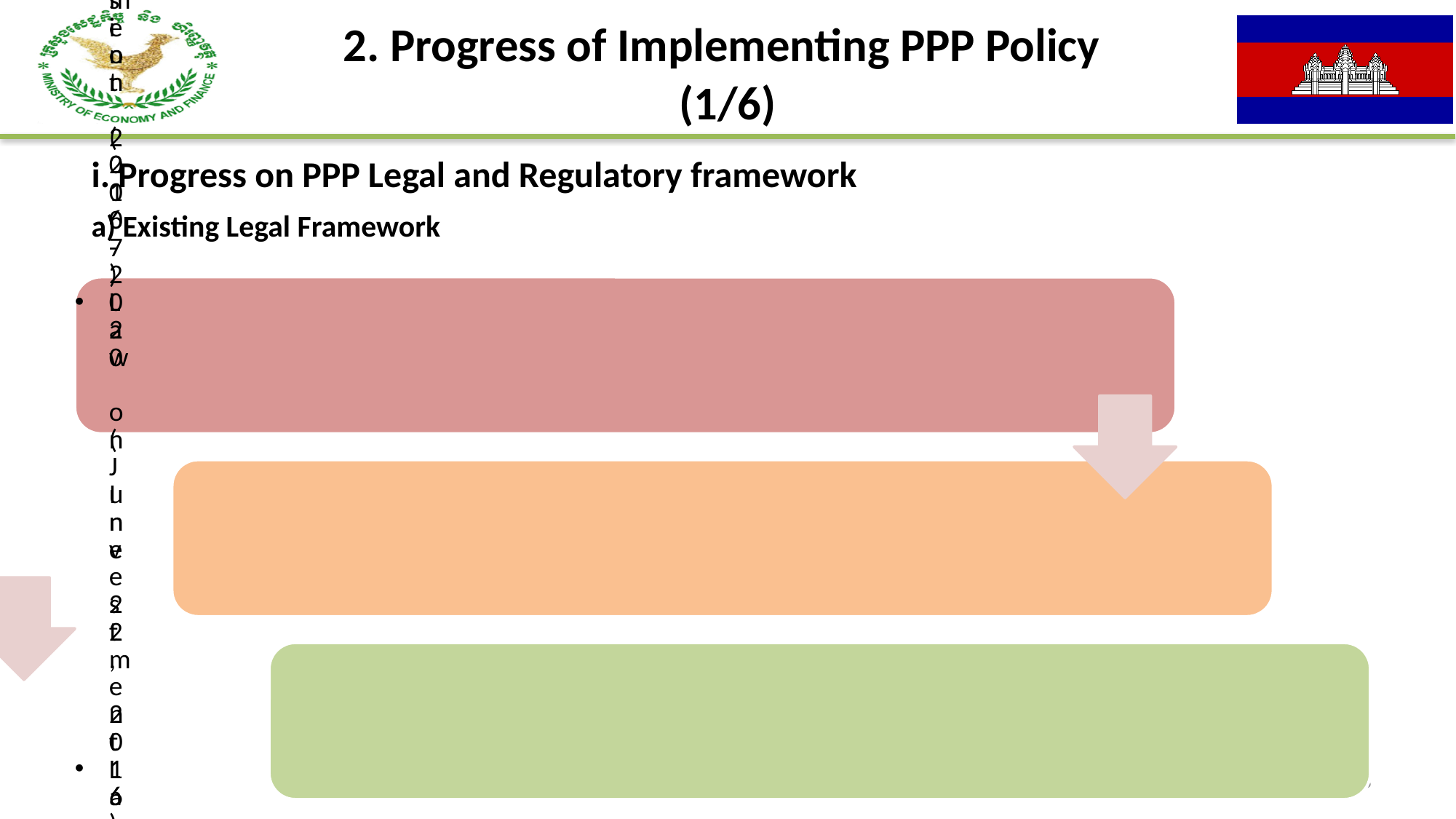

# 2. Progress of Implementing PPP Policy (1/6)
i. Progress on PPP Legal and Regulatory framework
a) Existing Legal Framework

28